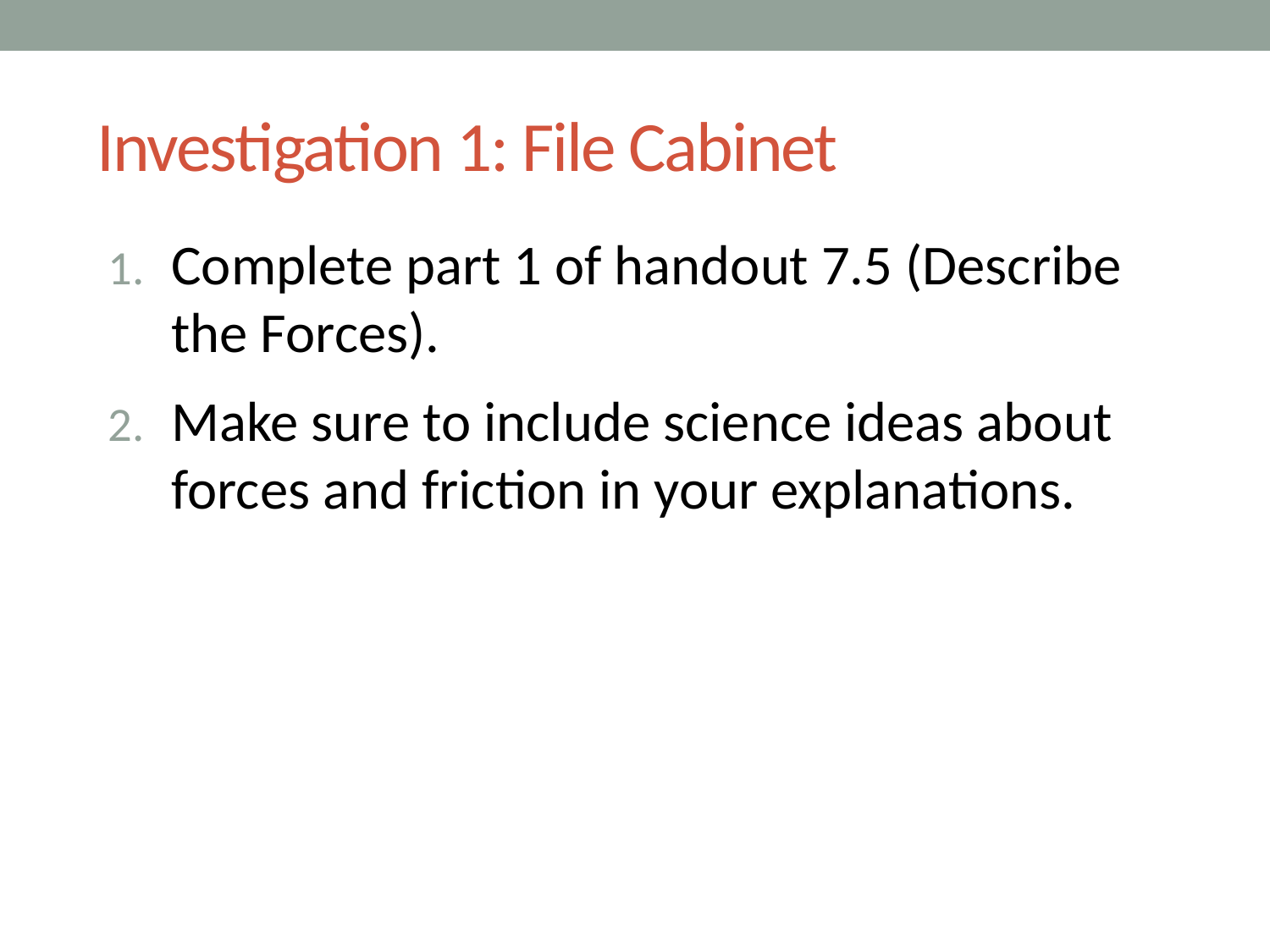

# Investigation 1: File Cabinet
Complete part 1 of handout 7.5 (Describe the Forces).
Make sure to include science ideas about forces and friction in your explanations.